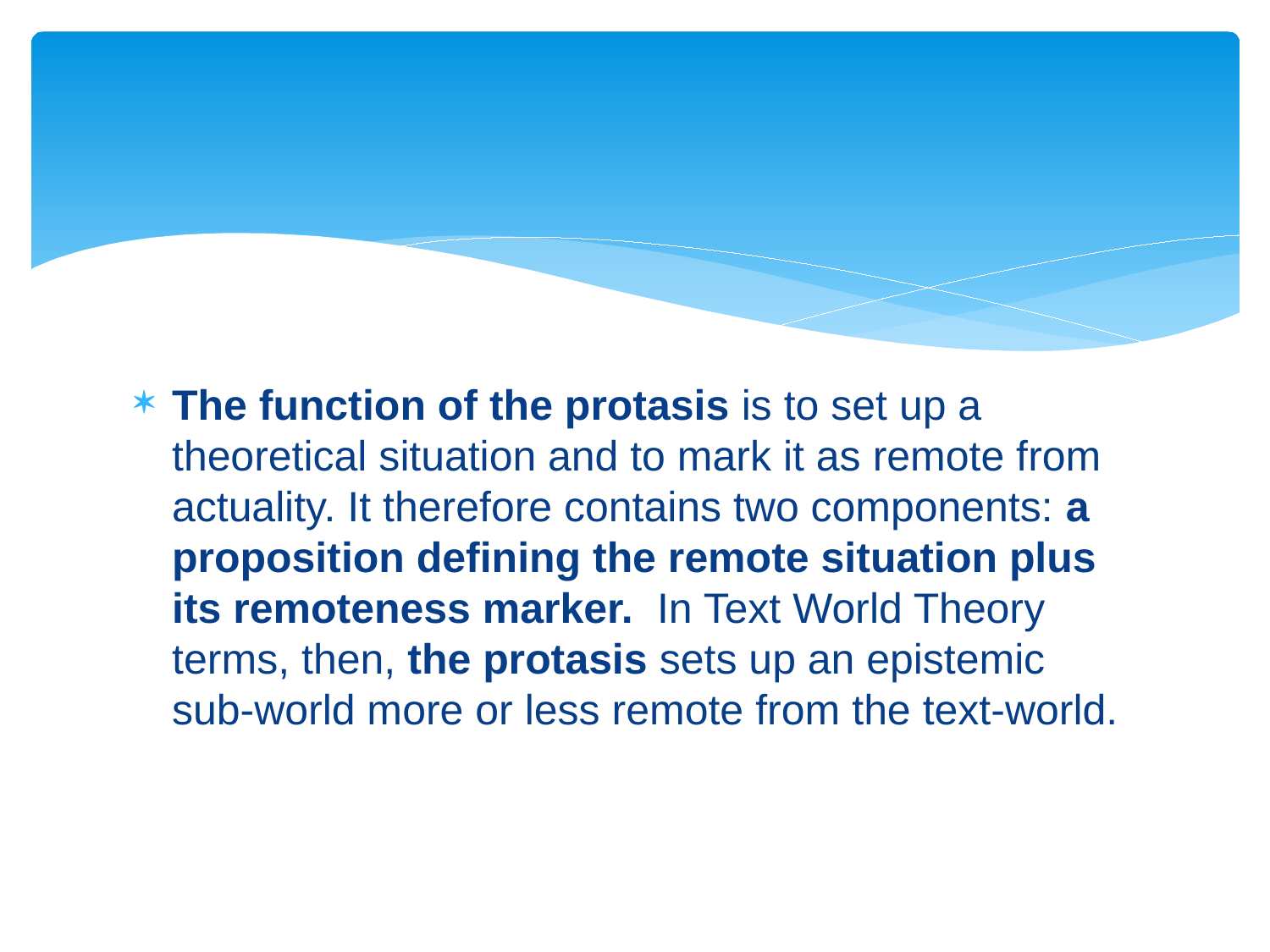

#
The function of the protasis is to set up a theoretical situation and to mark it as remote from actuality. It therefore contains two components: a proposition defining the remote situation plus its remoteness marker.  In Text World Theory terms, then, the protasis sets up an epistemic sub-world more or less remote from the text-world.